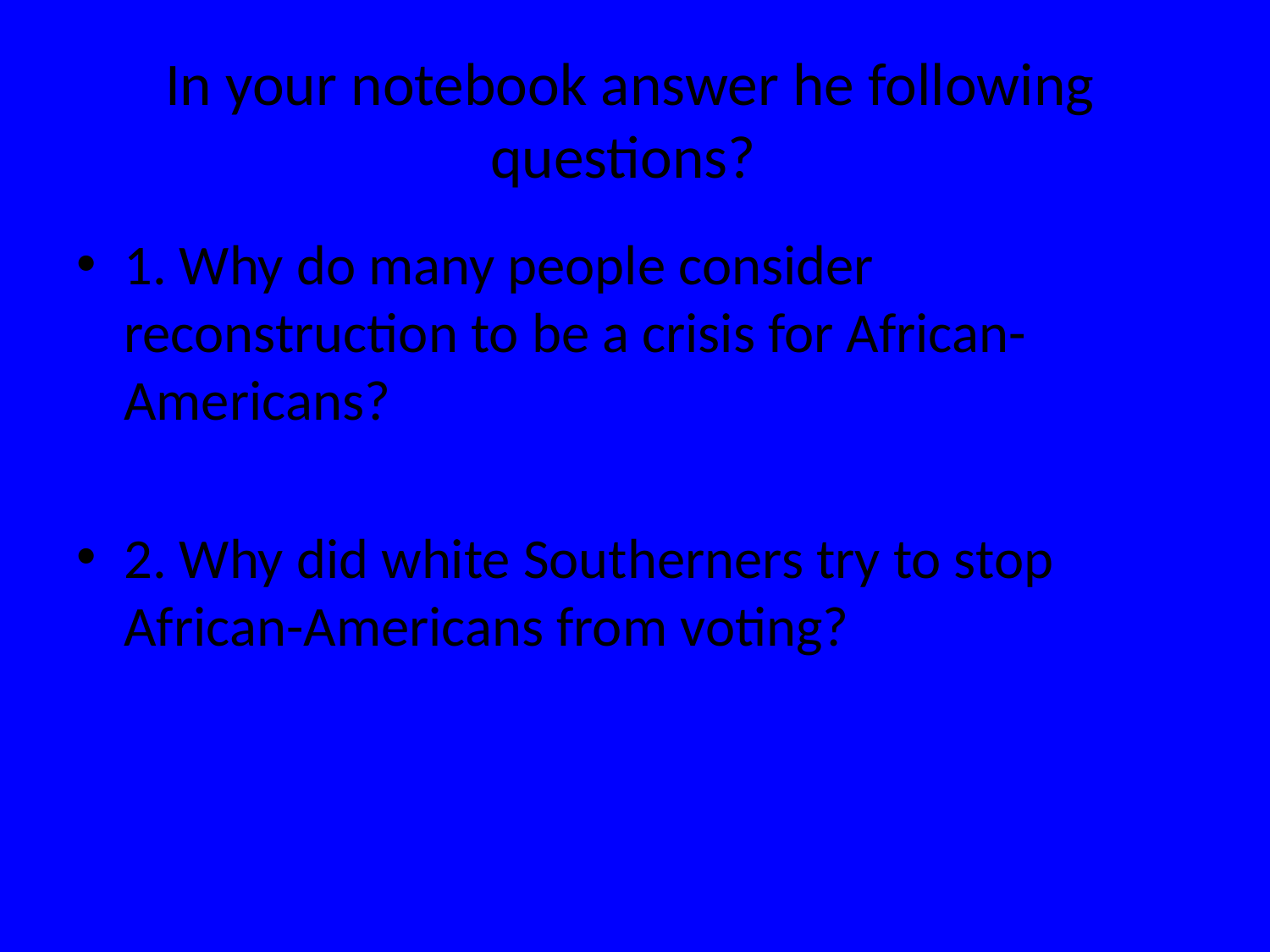

# In your notebook answer he following questions?
1. Why do many people consider reconstruction to be a crisis for African-Americans?

2. Why did white Southerners try to stop African-Americans from voting?